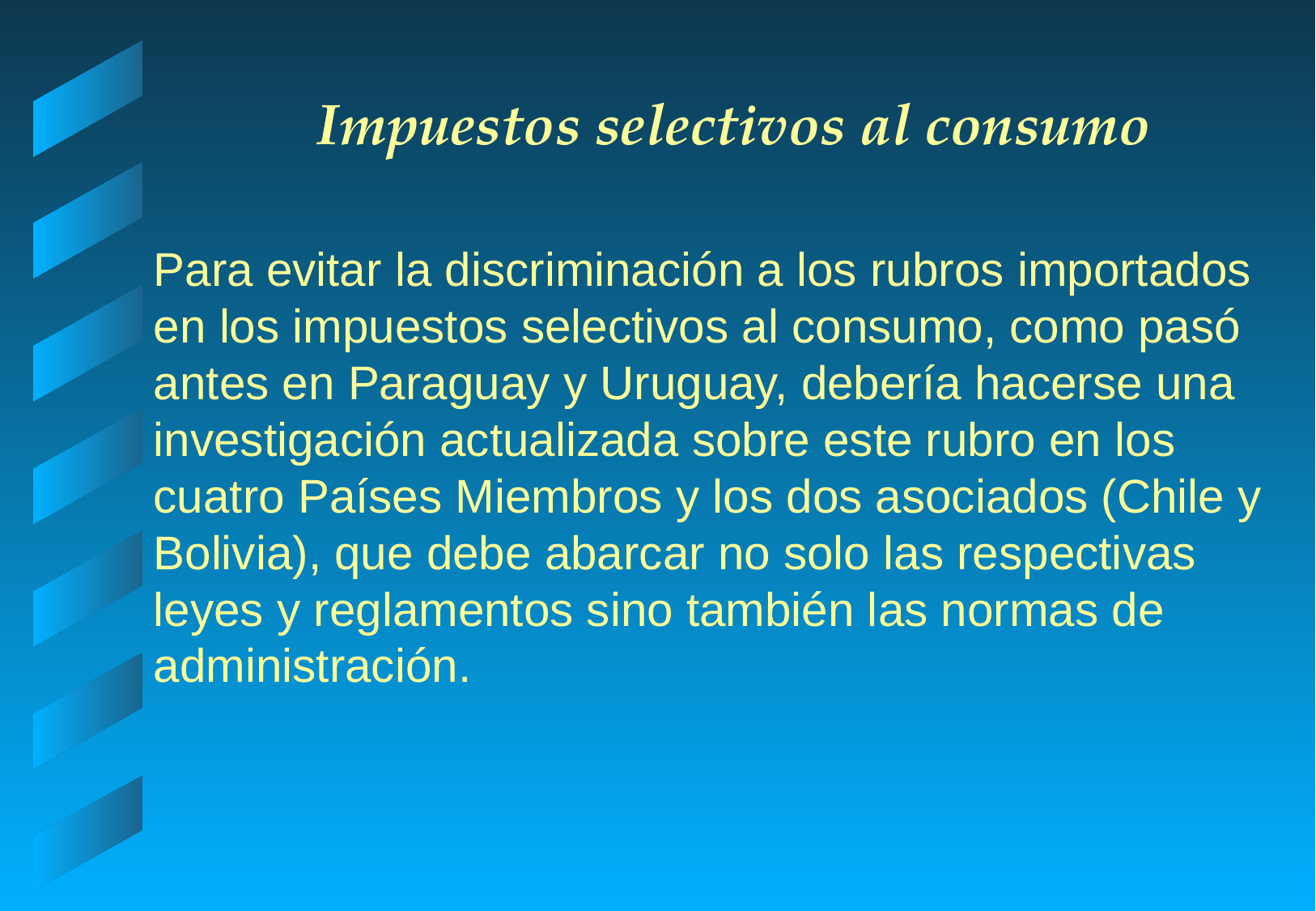

# Impuestos selectivos al consumo
Para evitar la discriminación a los rubros importados en los impuestos selectivos al consumo, como pasó antes en Paraguay y Uruguay, debería hacerse una investigación actualizada sobre este rubro en los cuatro Países Miembros y los dos asociados (Chile y Bolivia), que debe abarcar no solo las respectivas leyes y reglamentos sino también las normas de administración.